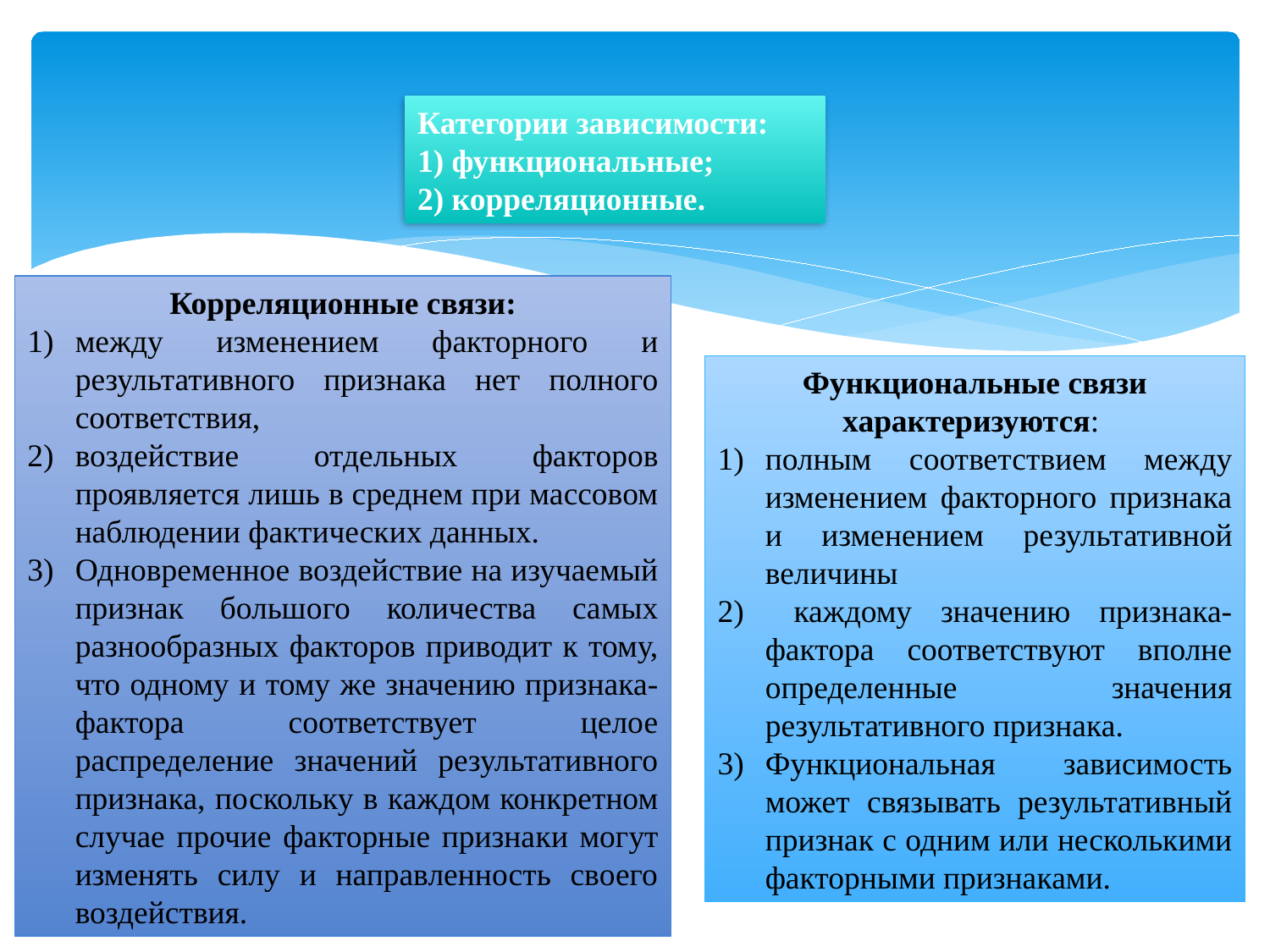

Категории зависимости:
1) функцио­нальные;
2) корреляционные.
Корреляционные связи:
между изменением факторного и результативного признака нет полного соответствия,
воздействие отдельных факторов проявляется лишь в среднем при массовом на­блюдении фактических данных.
Одновременное воздействие на изучаемый признак большо­го количества самых разнообразных факторов приводит к тому, что одному и тому же значению признака-фактора соответствует целое распределение значений результативного признака, по­скольку в каждом конкретном случае прочие факторные призна­ки могут изменять силу и направленность своего воздействия.
Функциональные связи характеризуются:
полным соответ­ствием между изменением факторного признака и изменением ре­зультативной величины
 каждому значению признака-фактора соответствуют вполне определенные значения результативного признака.
Функциональная зависимость может связывать результативный признак с одним или несколькими факторными признаками.